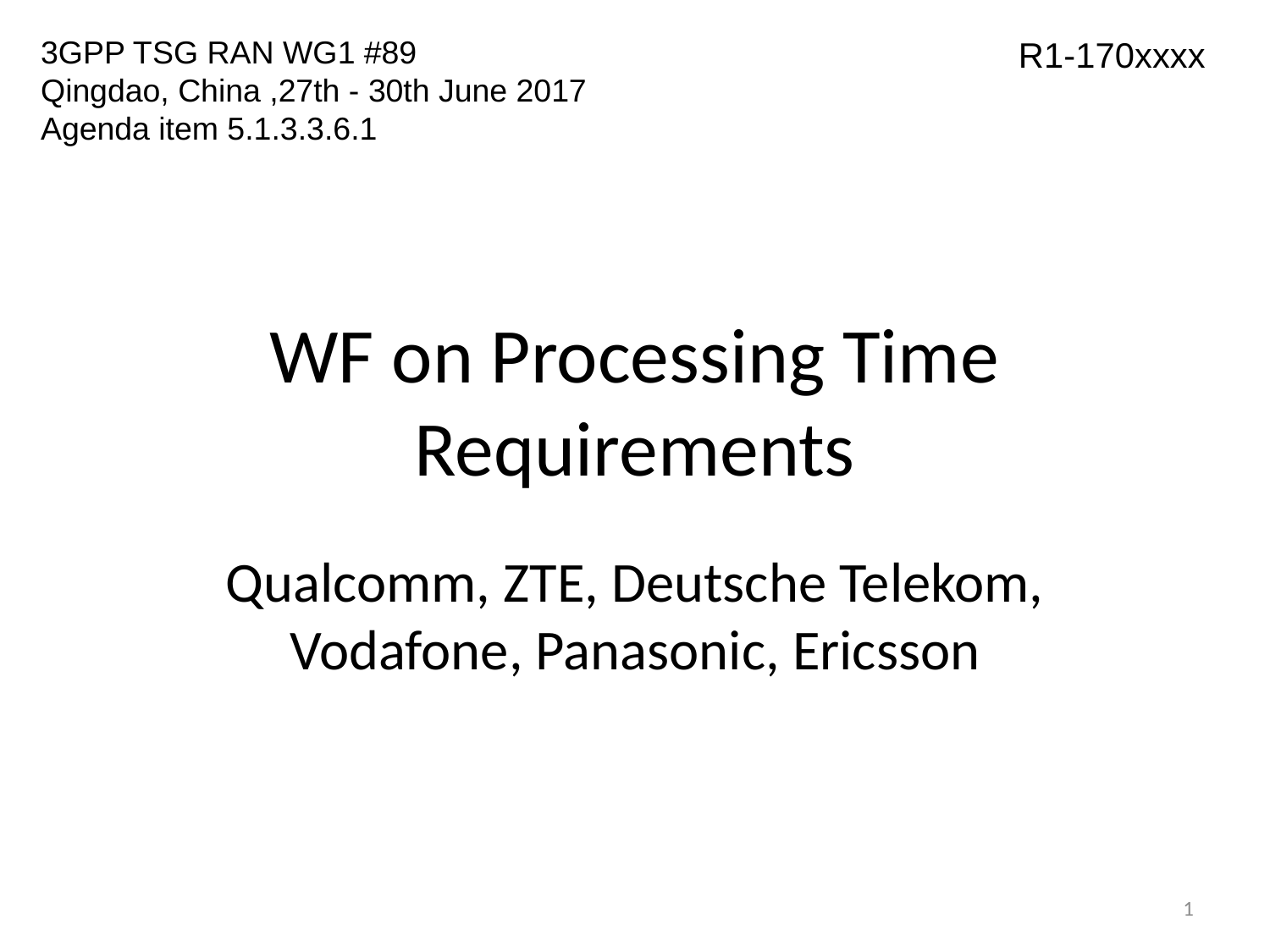

3GPP TSG RAN WG1 #89
Qingdao, China ,27th - 30th June 2017
Agenda item 5.1.3.3.6.1
R1-170xxxx
# WF on Processing Time Requirements
Qualcomm, ZTE, Deutsche Telekom, Vodafone, Panasonic, Ericsson
1